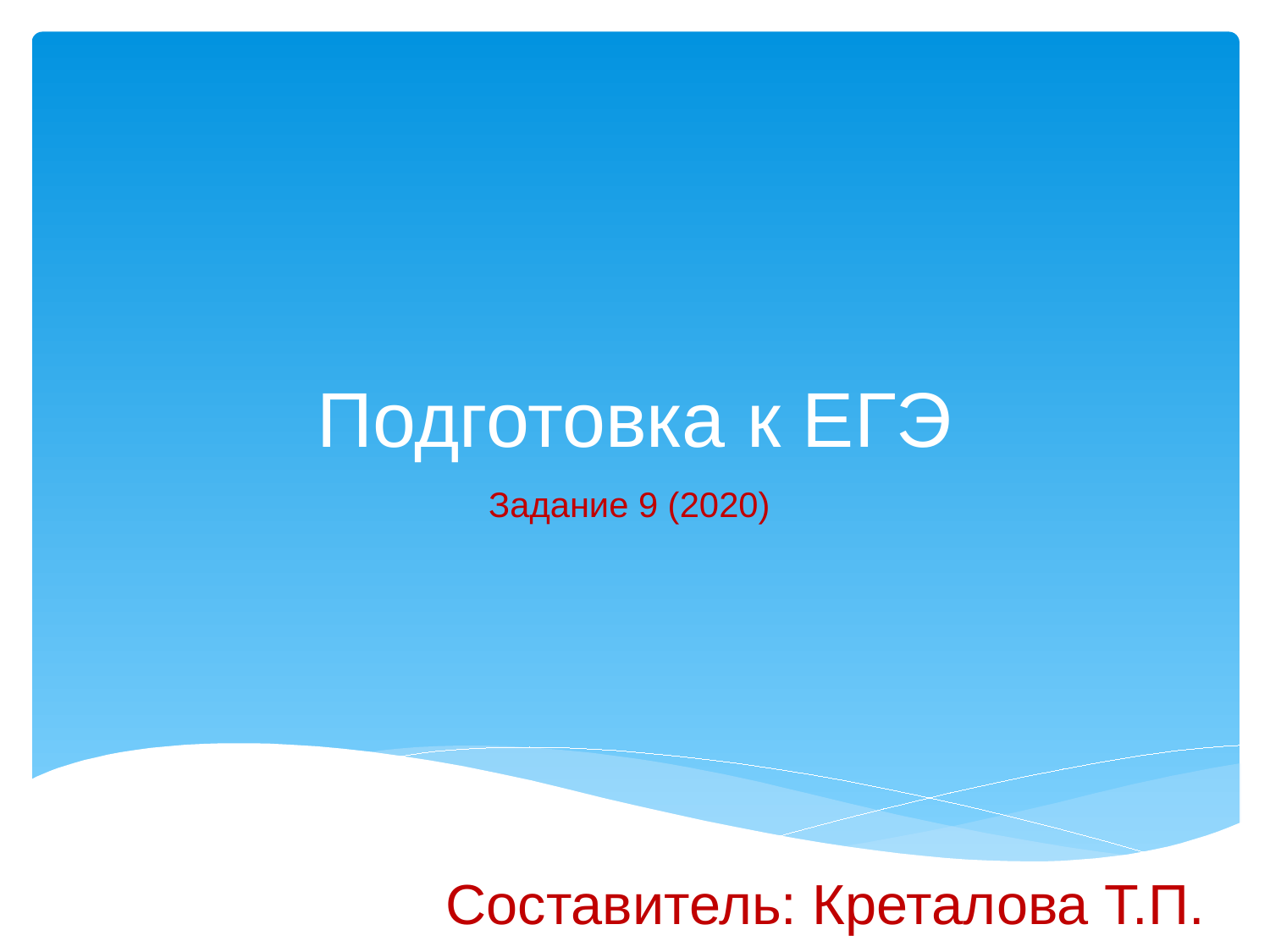

# Подготовка к ЕГЭ
Задание 9 (2020)

Составитель: Креталова Т.П.